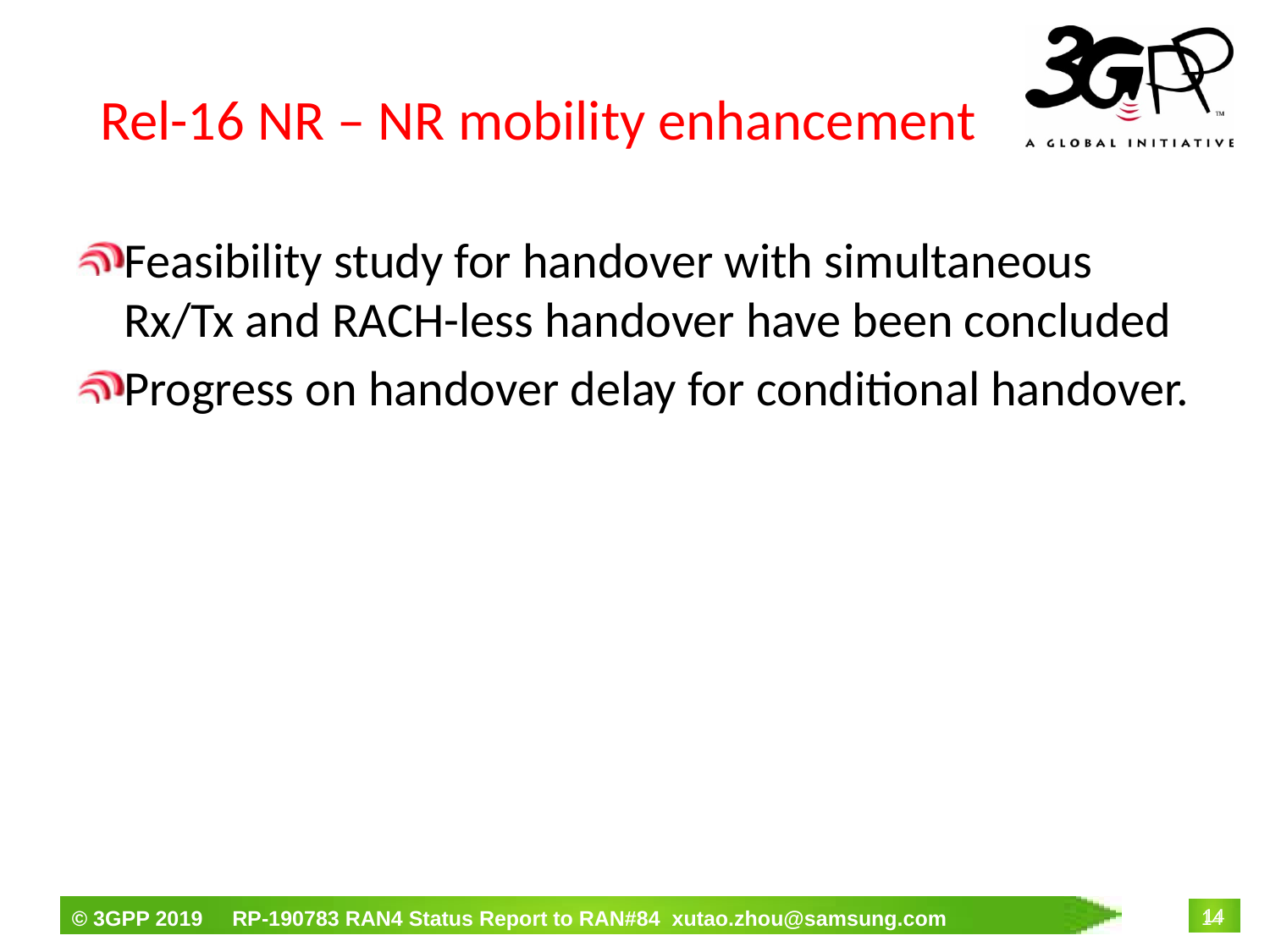

# Rel-16 NR – NR mobility enhancement
Feasibility study for handover with simultaneous Rx/Tx and RACH-less handover have been concluded
Progress on handover delay for conditional handover.
14